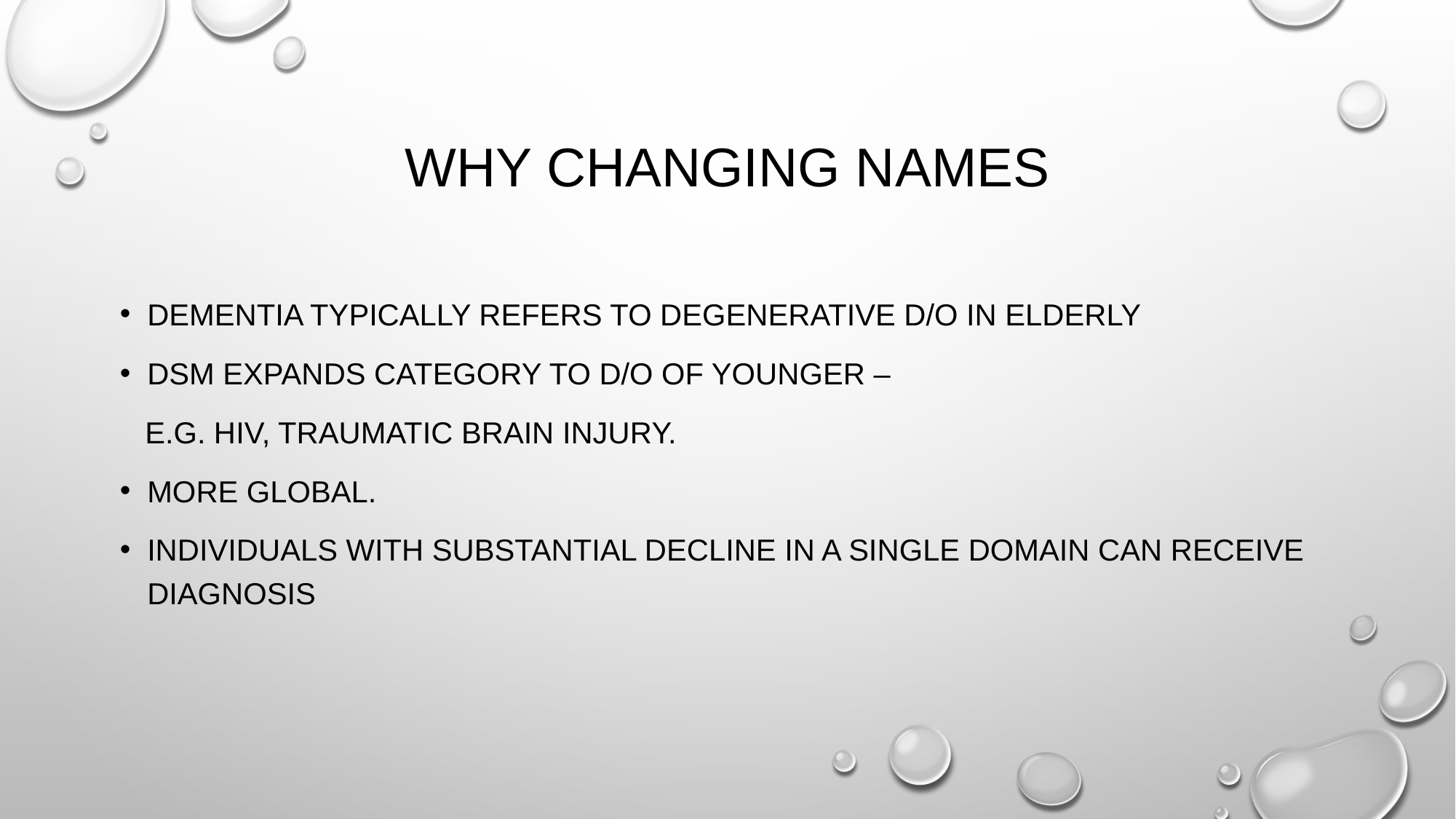

# Why changing names
Dementia typically refers to degenerative d/o in elderly
DSM expands category to d/o of younger –
   e.g. HIV, traumatic brain injury.
More global.
Individuals with substantial decline in a single domain can receive diagnosis